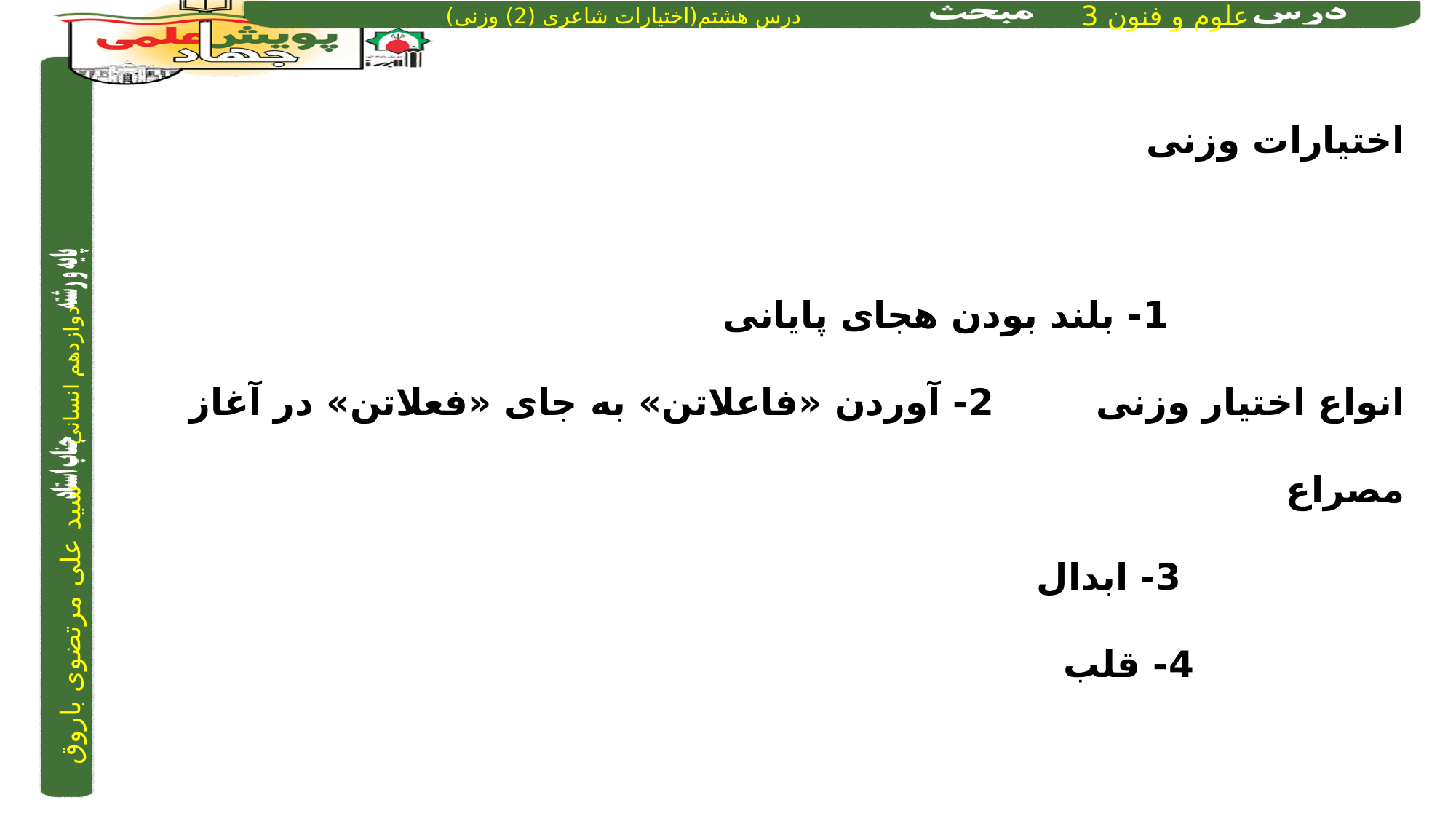

اختیارات وزنی

		          1- بلند بودن هجای پایانی
انواع اختیار وزنی        2- آوردن «فاعلاتن» به جای «فعلاتن» در آغاز مصراع
		         3- ابدال
		        4- قلب